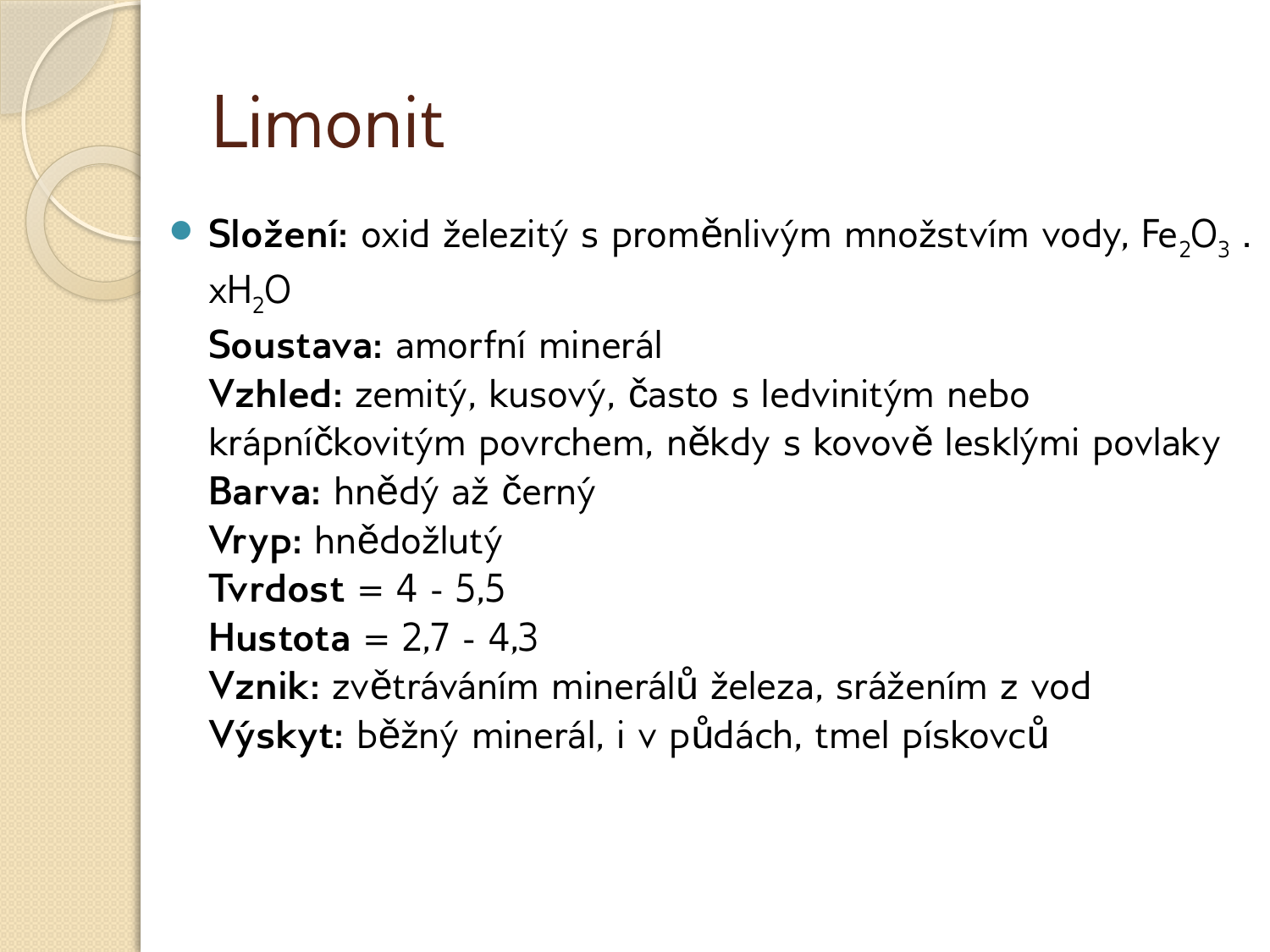

# Limonit
Složení: oxid železitý s proměnlivým množstvím vody, Fe2O3 . xH2O 
Soustava: amorfní minerál 
Vzhled: zemitý, kusový, často s ledvinitým nebo krápníčkovitým povrchem, někdy s kovově lesklými povlaky
Barva: hnědý až černý 
Vryp: hnědožlutý 
Tvrdost = 4 - 5,5
Hustota = 2,7 - 4,3
Vznik: zvětráváním minerálů železa, srážením z vod 
Výskyt: běžný minerál, i v půdách, tmel pískovců